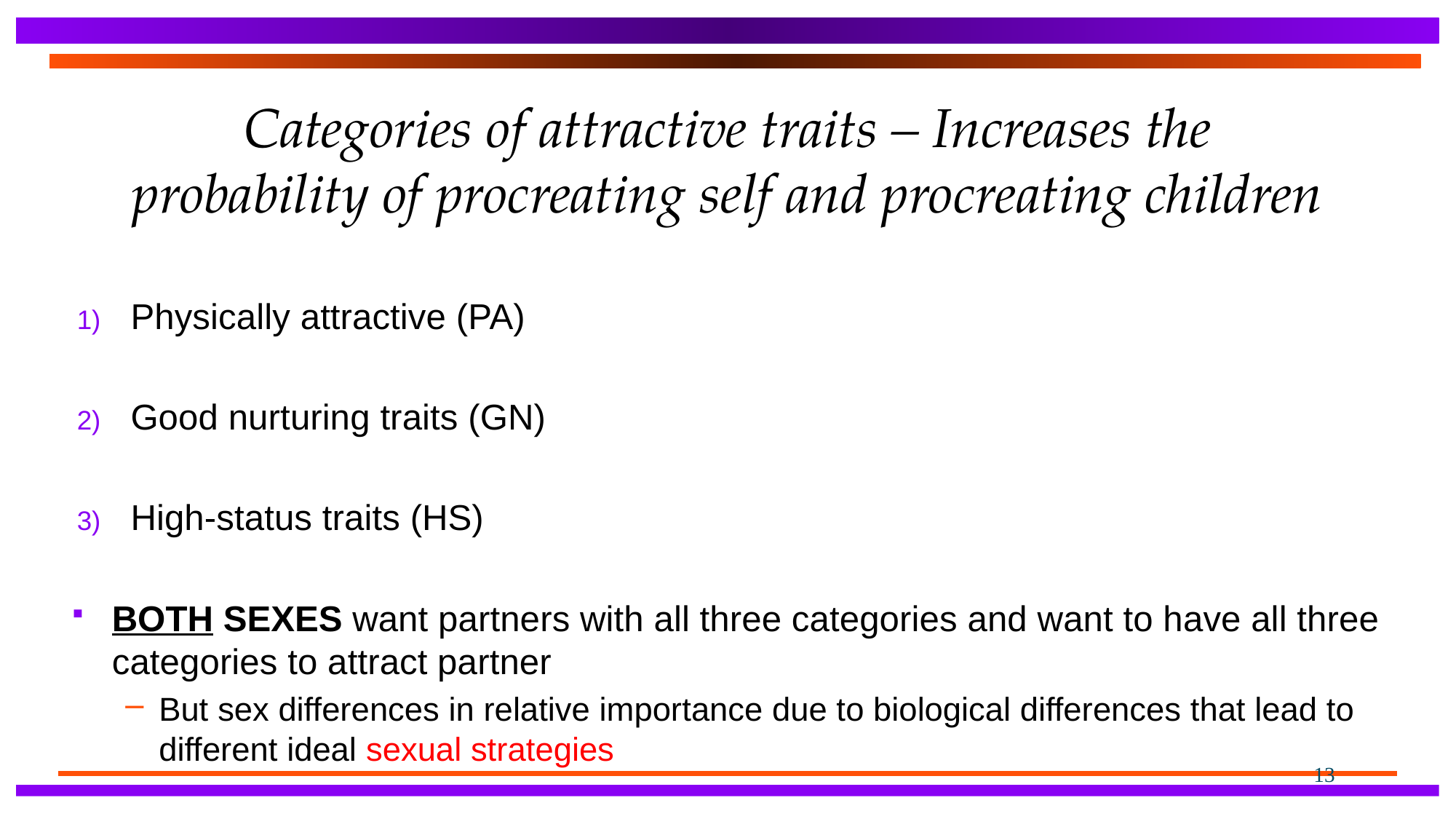

# Categories of attractive traits – Increases the probability of procreating self and procreating children
Physically attractive (PA)

Good nurturing traits (GN)

High-status traits (HS)

BOTH SEXES want partners with all three categories and want to have all three categories to attract partner
But sex differences in relative importance due to biological differences that lead to different ideal sexual strategies

13